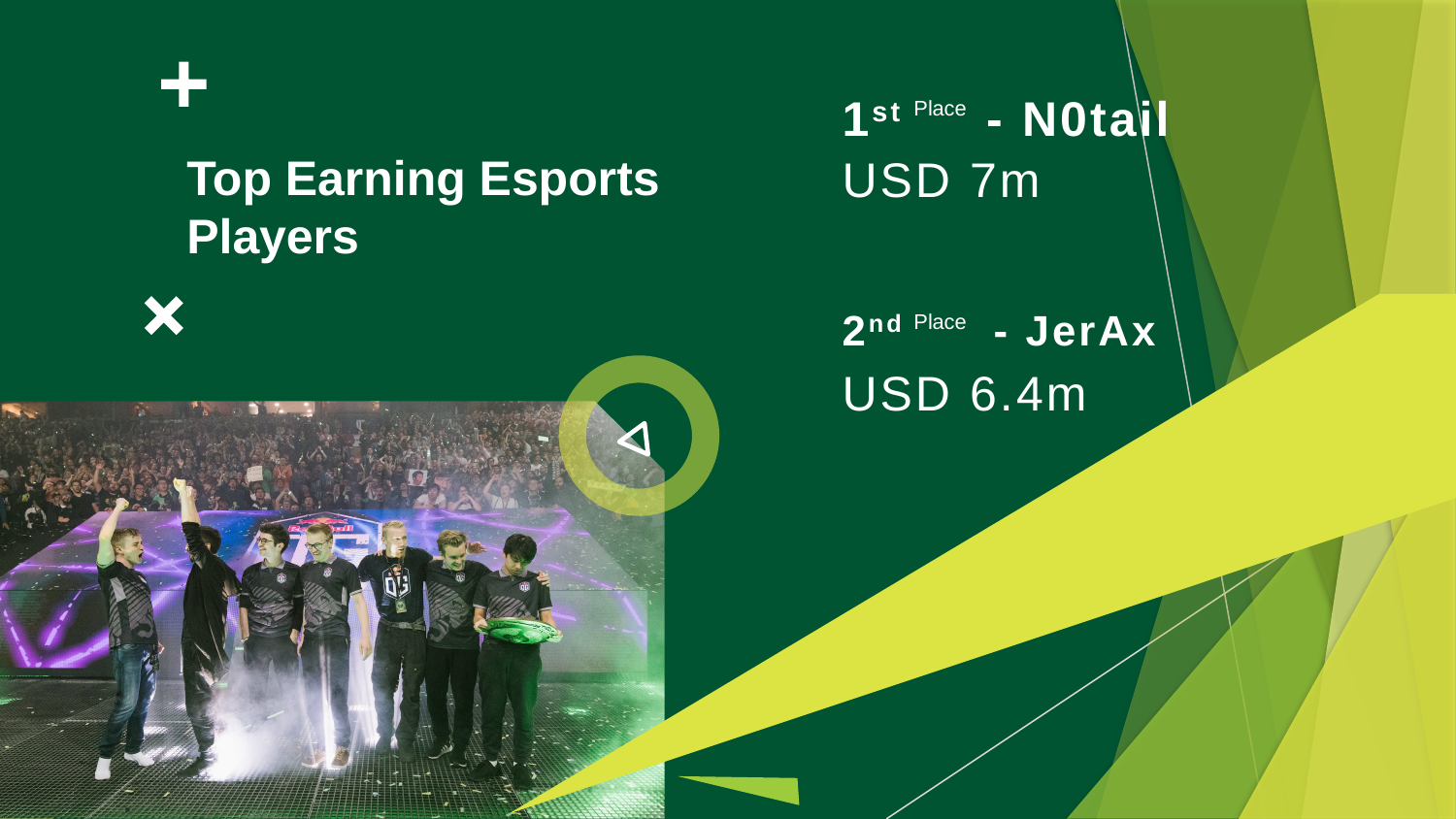

1st     - N0tail
Place
Top Earning Esports Players
USD 7m

2nd       - JerAx
Place

USD 6.4m